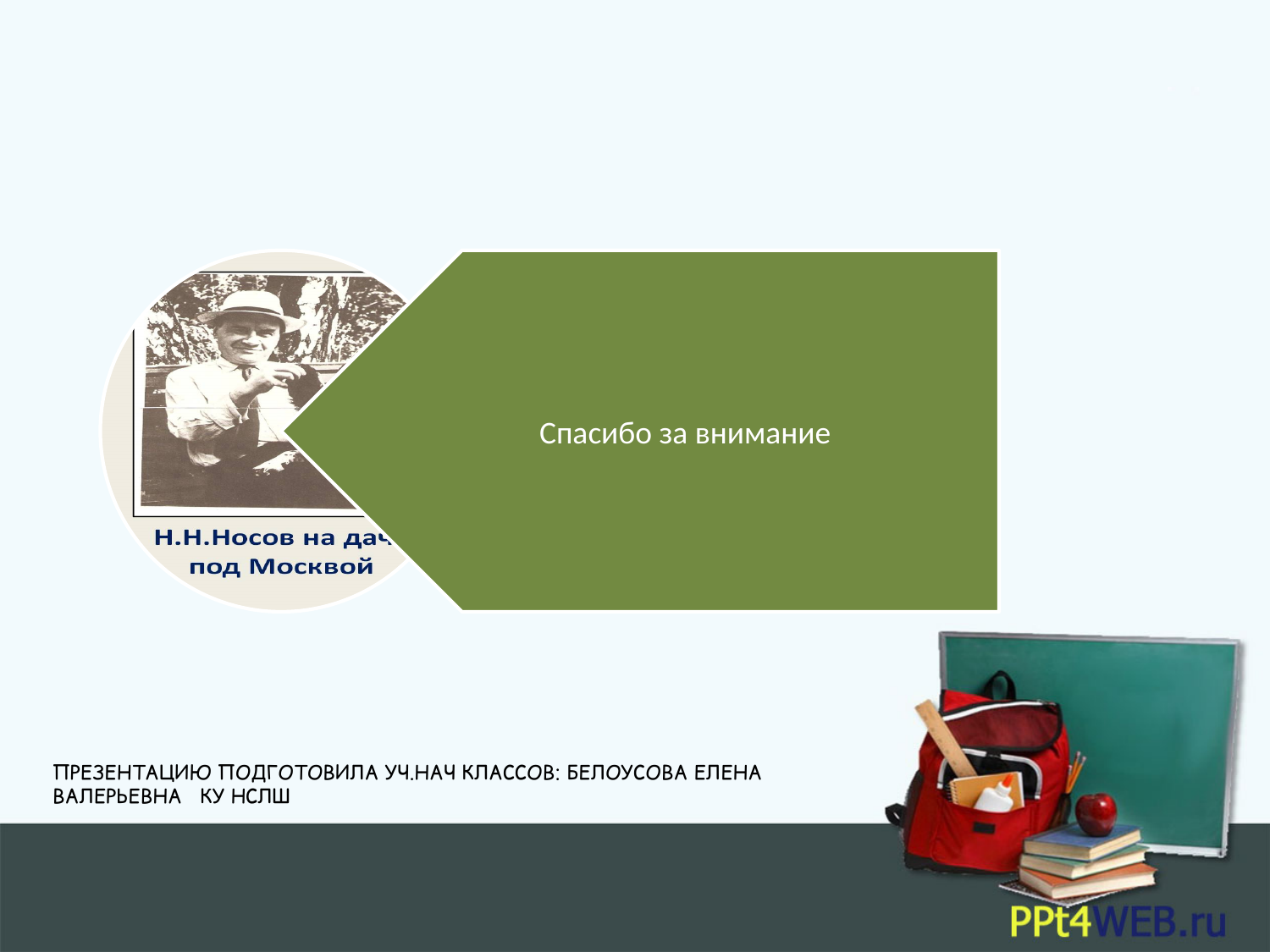

Спасибо за внимание
# Презентацию подготовила уч.нач классов: белоусова елена валерьевна   КУ НСЛШ